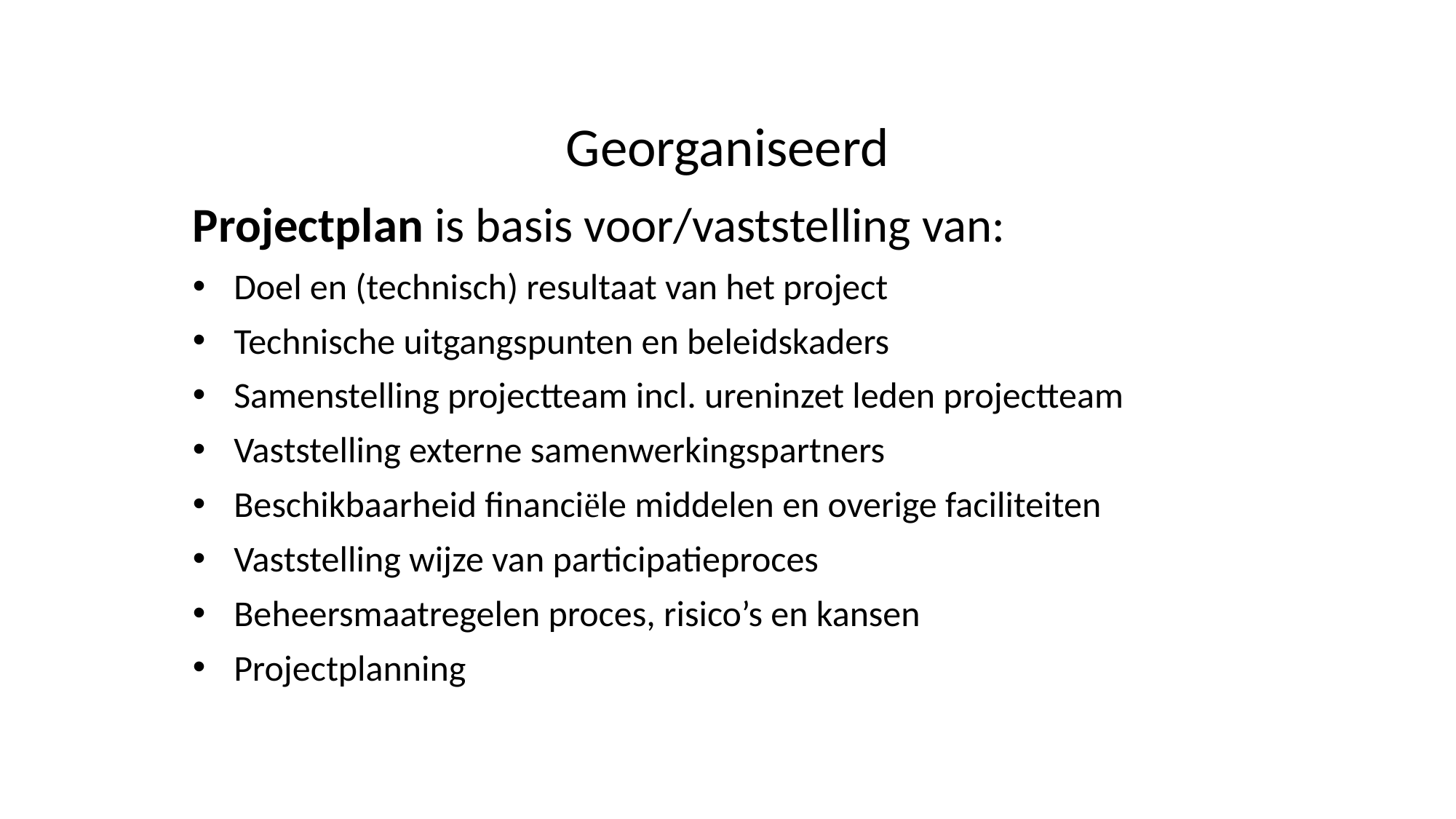

# Georganiseerd
Projectplan is basis voor/vaststelling van:
Doel en (technisch) resultaat van het project
Technische uitgangspunten en beleidskaders
Samenstelling projectteam incl. ureninzet leden projectteam
Vaststelling externe samenwerkingspartners
Beschikbaarheid financiële middelen en overige faciliteiten
Vaststelling wijze van participatieproces
Beheersmaatregelen proces, risico’s en kansen
Projectplanning